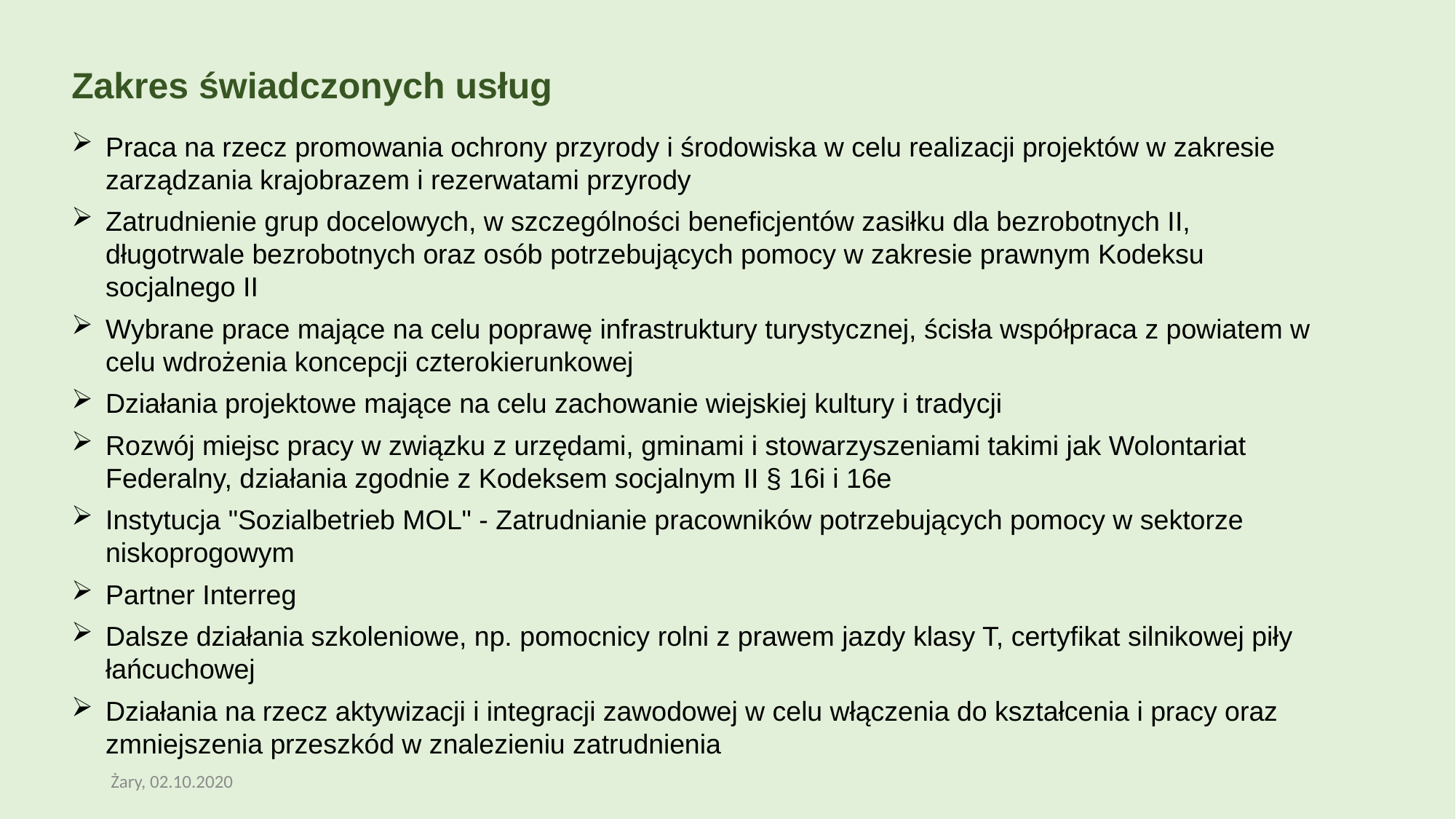

Zakres świadczonych usług

Praca na rzecz promowania ochrony przyrody i środowiska w celu realizacji projektów w zakresie zarządzania krajobrazem i rezerwatami przyrody
Zatrudnienie grup docelowych, w szczególności beneficjentów zasiłku dla bezrobotnych II, długotrwale bezrobotnych oraz osób potrzebujących pomocy w zakresie prawnym Kodeksu socjalnego II
Wybrane prace mające na celu poprawę infrastruktury turystycznej, ścisła współpraca z powiatem w celu wdrożenia koncepcji czterokierunkowej
Działania projektowe mające na celu zachowanie wiejskiej kultury i tradycji
Rozwój miejsc pracy w związku z urzędami, gminami i stowarzyszeniami takimi jak Wolontariat Federalny, działania zgodnie z Kodeksem socjalnym II § 16i i 16e
Instytucja "Sozialbetrieb MOL" - Zatrudnianie pracowników potrzebujących pomocy w sektorze niskoprogowym
Partner Interreg
Dalsze działania szkoleniowe, np. pomocnicy rolni z prawem jazdy klasy T, certyfikat silnikowej piły łańcuchowej
Działania na rzecz aktywizacji i integracji zawodowej w celu włączenia do kształcenia i pracy oraz zmniejszenia przeszkód w znalezieniu zatrudnienia
Żary, 02.10.2020